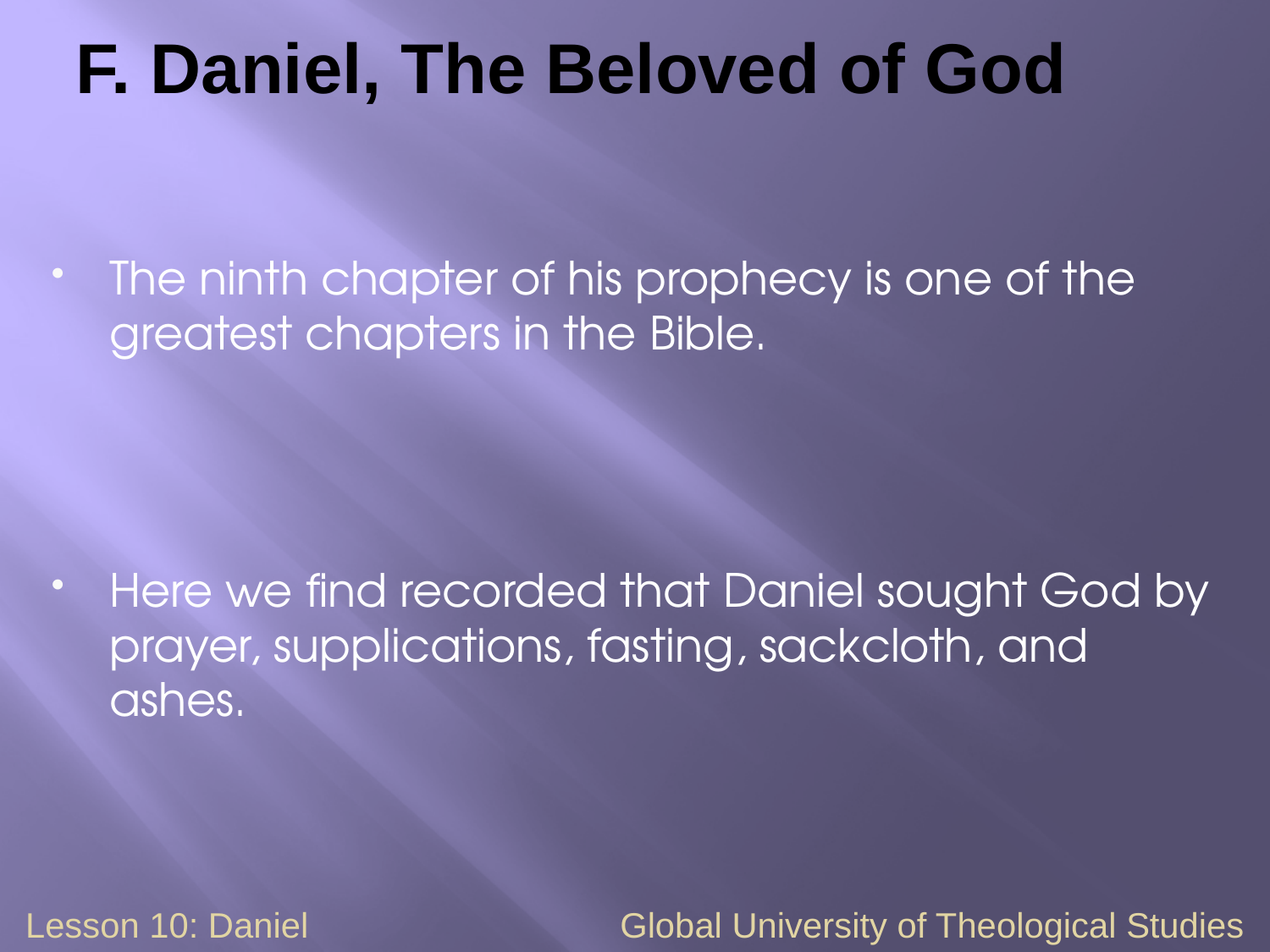

# F. Daniel, The Beloved of God
The ninth chapter of his prophecy is one of the greatest chapters in the Bible.

Here we find recorded that Daniel sought God by prayer, supplications, fasting, sackcloth, and ashes.
Lesson 10: Daniel                                Global University of Theological Studies